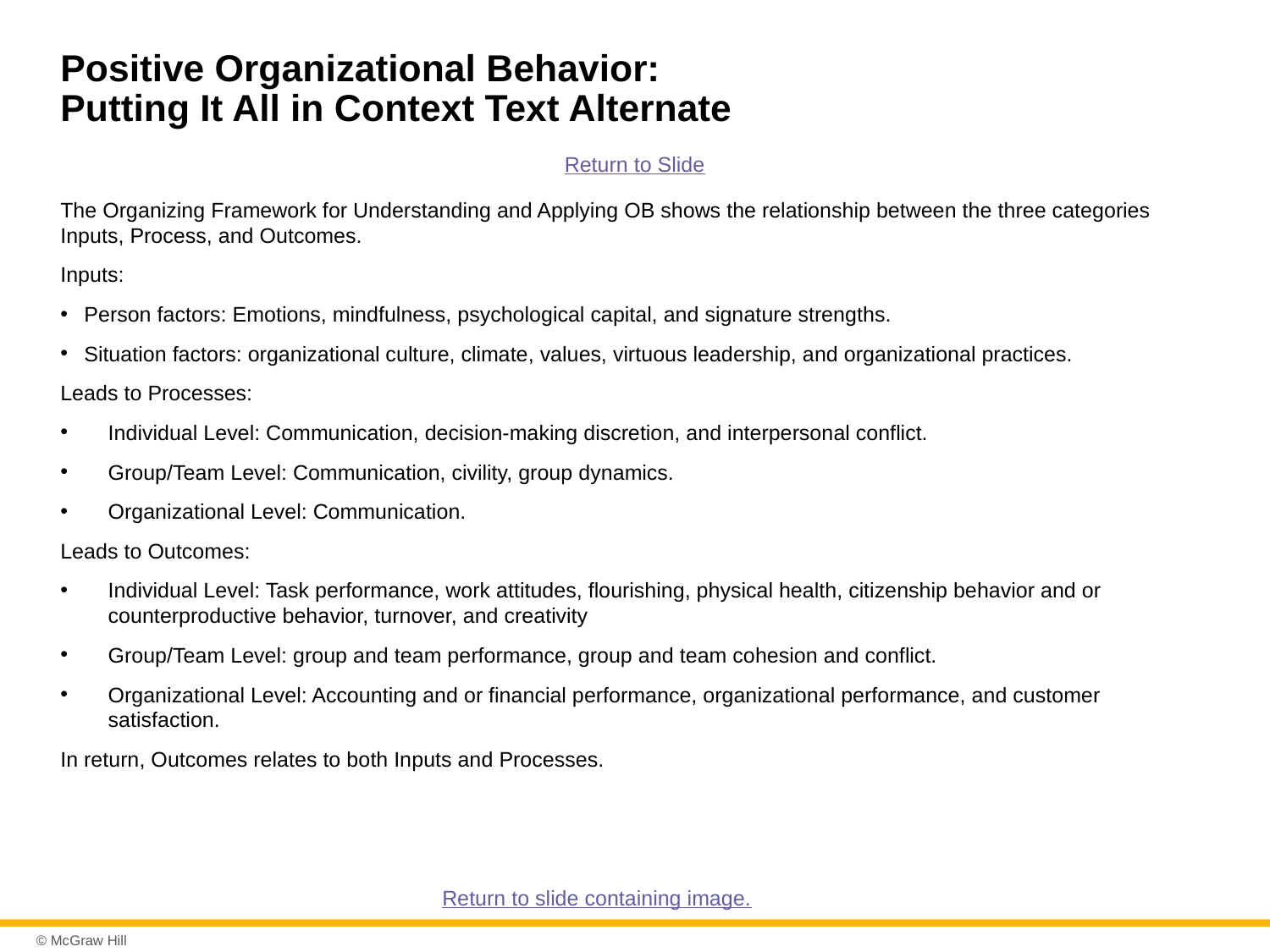

# Positive Organizational Behavior: Putting It All in Context Text Alternate
Return to Slide
The Organizing Framework for Understanding and Applying OB shows the relationship between the three categories Inputs, Process, and Outcomes.
Inputs:
Person factors: Emotions, mindfulness, psychological capital, and signature strengths.
Situation factors: organizational culture, climate, values, virtuous leadership, and organizational practices.
Leads to Processes:
Individual Level: Communication, decision-making discretion, and interpersonal conflict.
Group/Team Level: Communication, civility, group dynamics.
Organizational Level: Communication.
Leads to Outcomes:
Individual Level: Task performance, work attitudes, flourishing, physical health, citizenship behavior and or counterproductive behavior, turnover, and creativity
Group/Team Level: group and team performance, group and team cohesion and conflict.
Organizational Level: Accounting and or financial performance, organizational performance, and customer satisfaction.
In return, Outcomes relates to both Inputs and Processes.

Return to slide containing image.